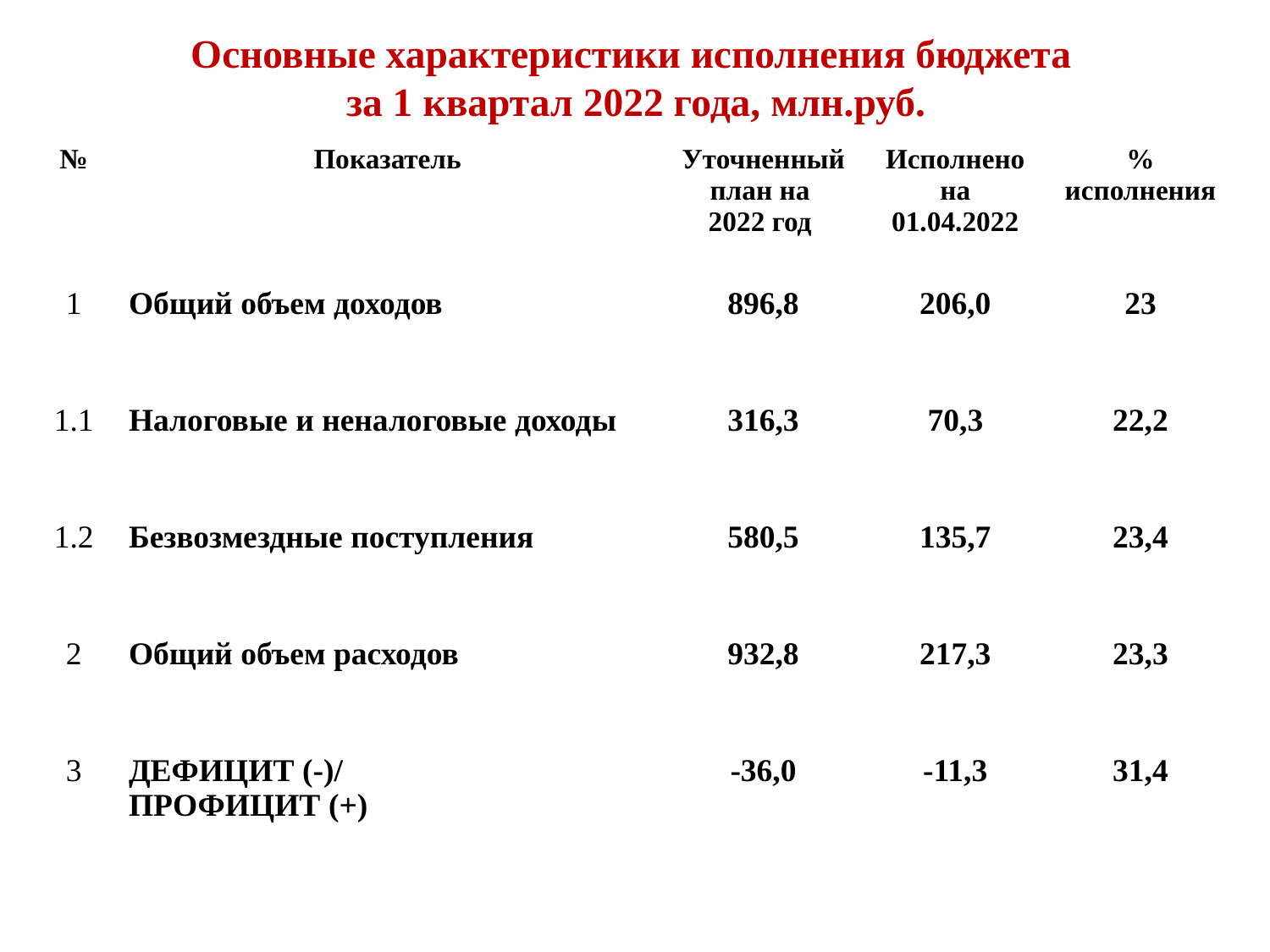

# Основные характеристики исполнения бюджета за 1 квартал 2022 года, млн.руб.
| № | Показатель | Уточненный план на 2022 год | Исполнено на 01.04.2022 | % исполнения |
| --- | --- | --- | --- | --- |
| 1 | Общий объем доходов | 896,8 | 206,0 | 23 |
| 1.1 | Налоговые и неналоговые доходы | 316,3 | 70,3 | 22,2 |
| 1.2 | Безвозмездные поступления | 580,5 | 135,7 | 23,4 |
| 2 | Общий объем расходов | 932,8 | 217,3 | 23,3 |
| 3 | ДЕФИЦИТ (-)/ ПРОФИЦИТ (+) | -36,0 | -11,3 | 31,4 |